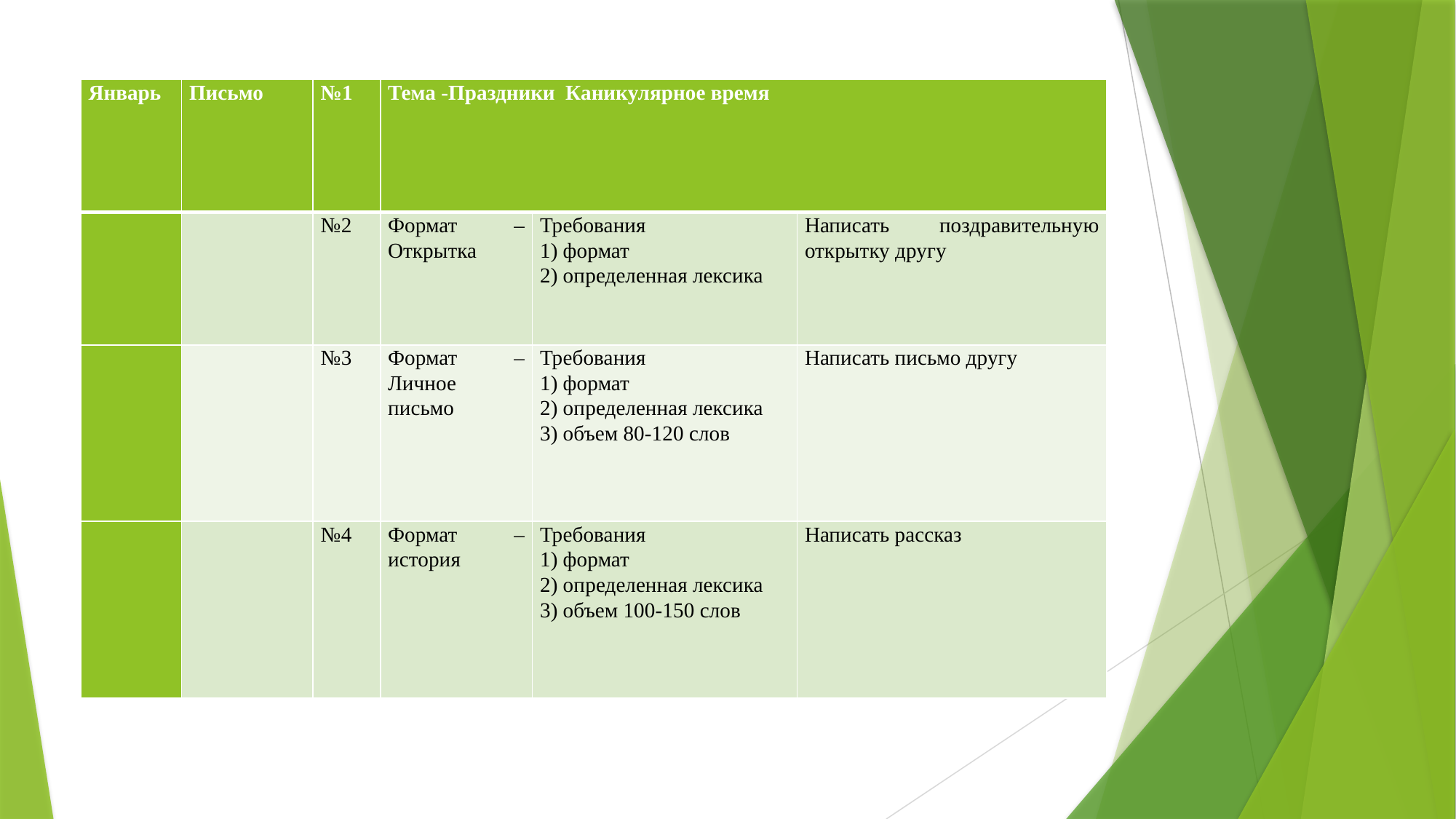

| Январь | Письмо | №1 | Тема -Праздники Каникулярное время |  |  |
| --- | --- | --- | --- | --- | --- |
|  |  | №2 | Формат – Открытка | Требования 1) формат 2) определенная лексика | Написать поздравительную открытку другу |
|  |  | №3 | Формат – Личное письмо | Требования 1) формат 2) определенная лексика 3) объем 80-120 слов | Написать письмо другу |
|  |  | №4 | Формат – история | Требования 1) формат 2) определенная лексика 3) объем 100-150 слов | Написать рассказ |